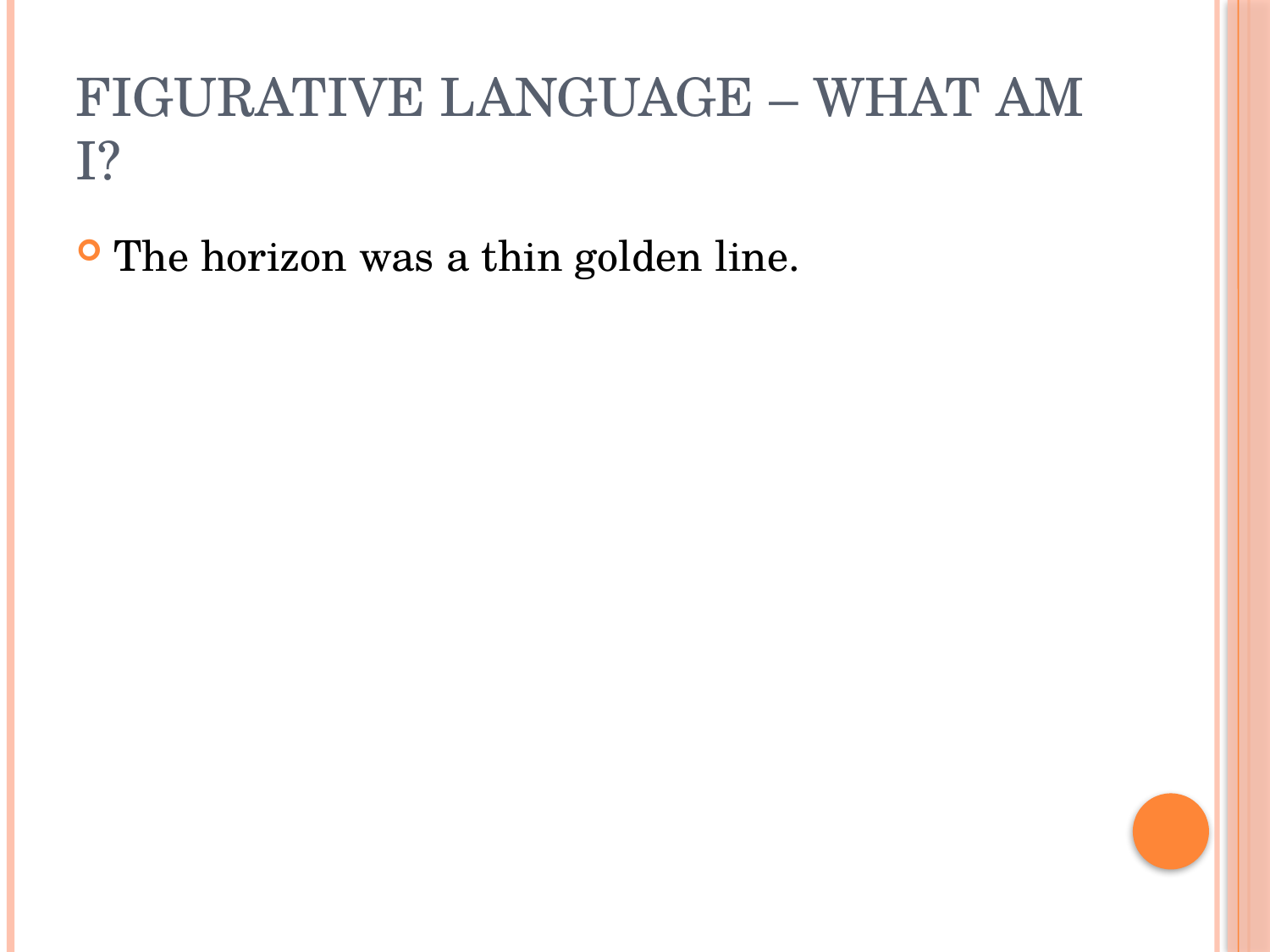

# Figurative Language – What Am I?
The horizon was a thin golden line.